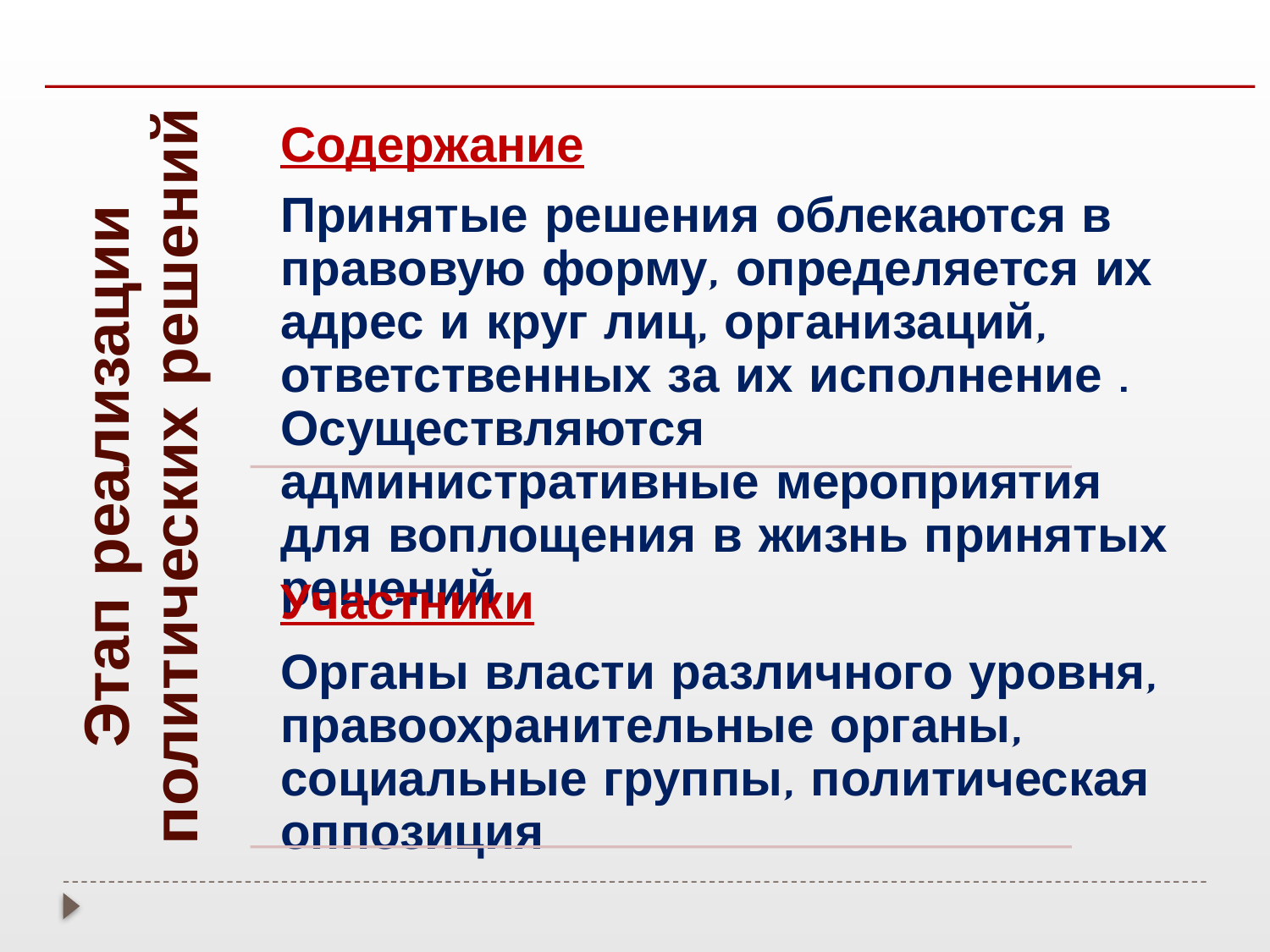

Этап реализации политических решений
Содержание
Принятые решения облекаются в правовую форму, определяется их адрес и круг лиц, организаций, ответственных за их исполнение . Осуществляются административные мероприятия для воплощения в жизнь принятых решений

Участники
Органы власти различного уровня, правоохранительные органы, социальные группы, политическая оппозиция